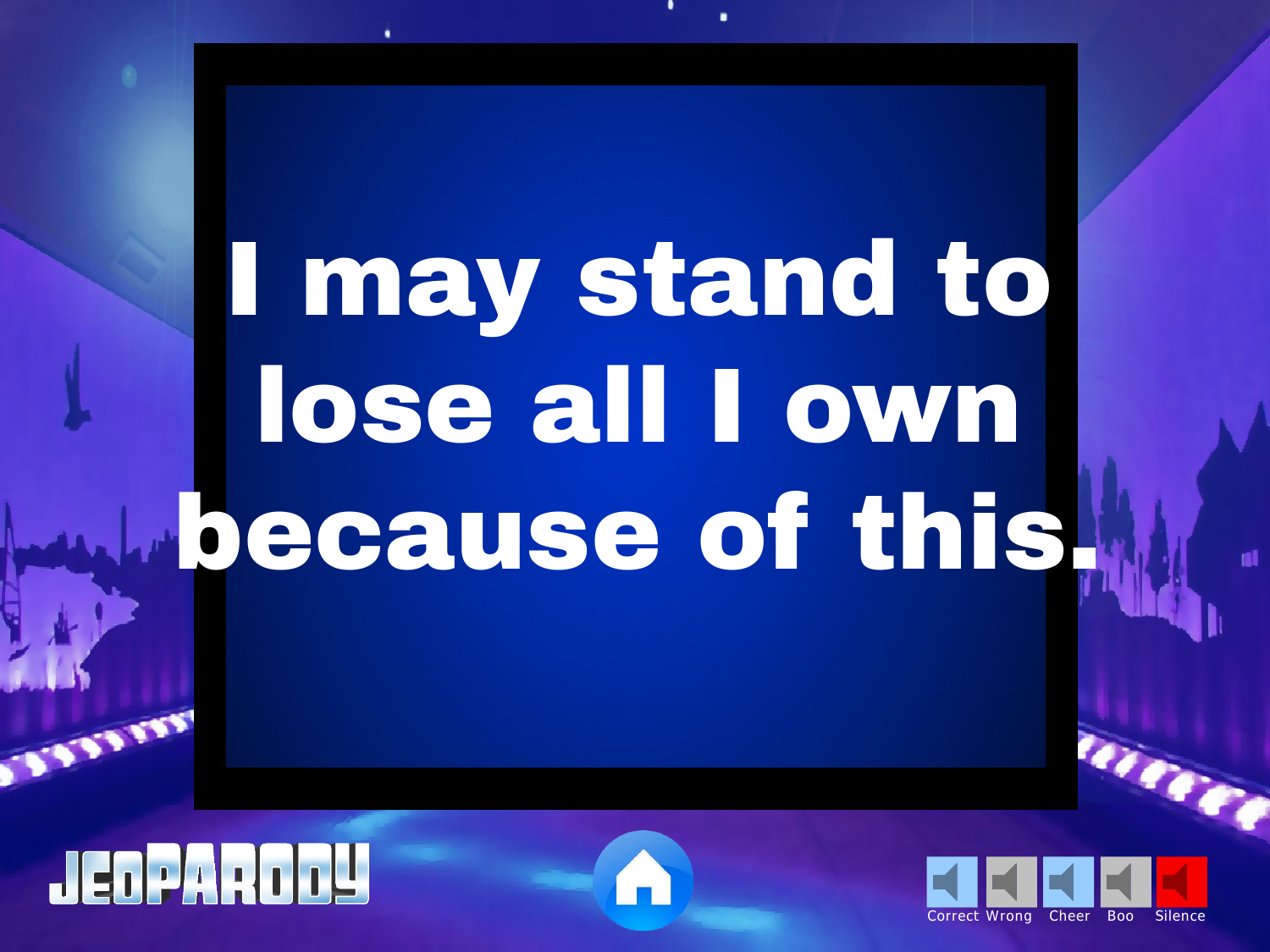

I may stand to lose all I own because of this.